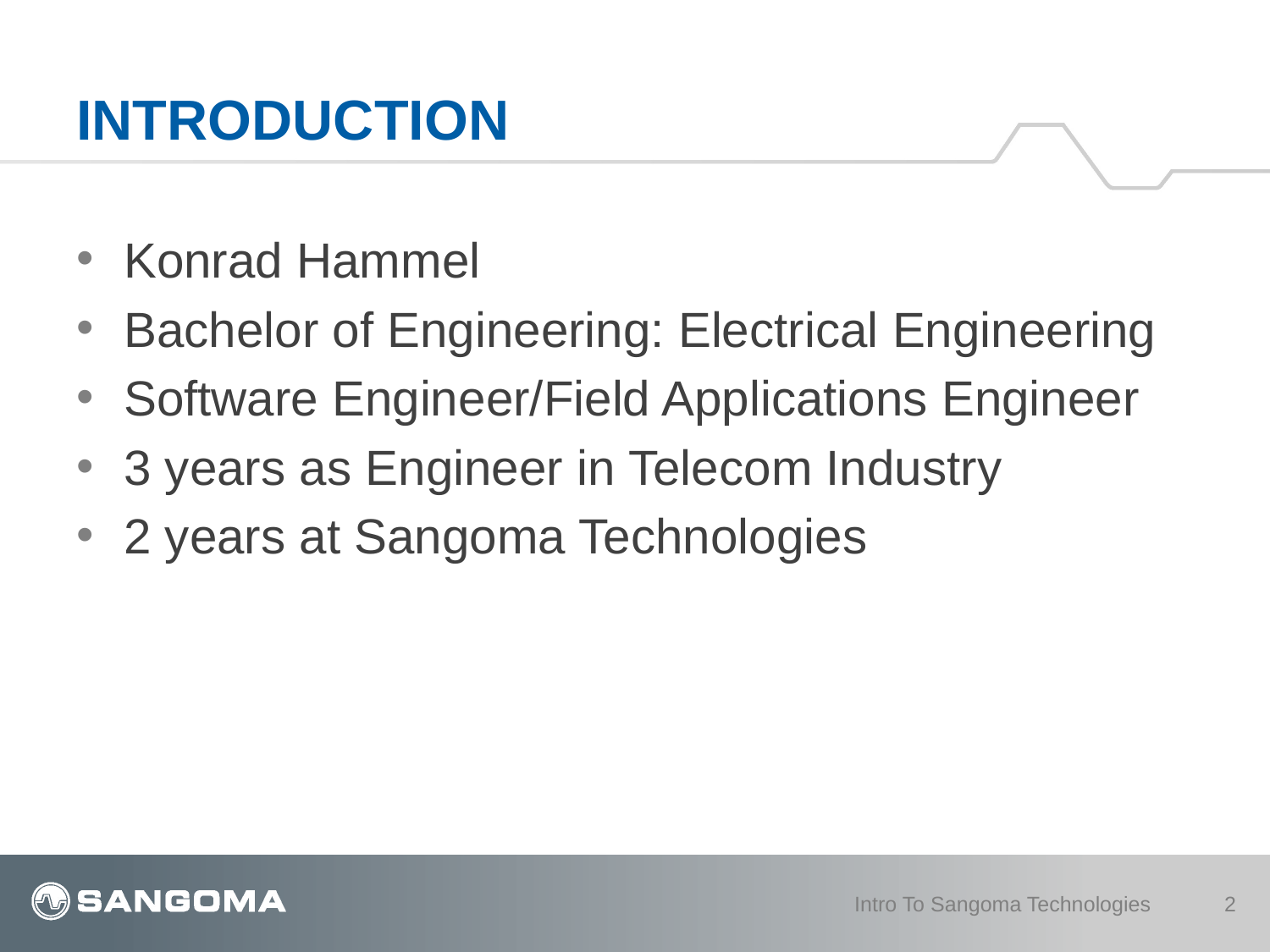

# INTRODUCTION
Konrad Hammel
Bachelor of Engineering: Electrical Engineering
Software Engineer/Field Applications Engineer
3 years as Engineer in Telecom Industry
2 years at Sangoma Technologies
Intro To Sangoma Technologies
2